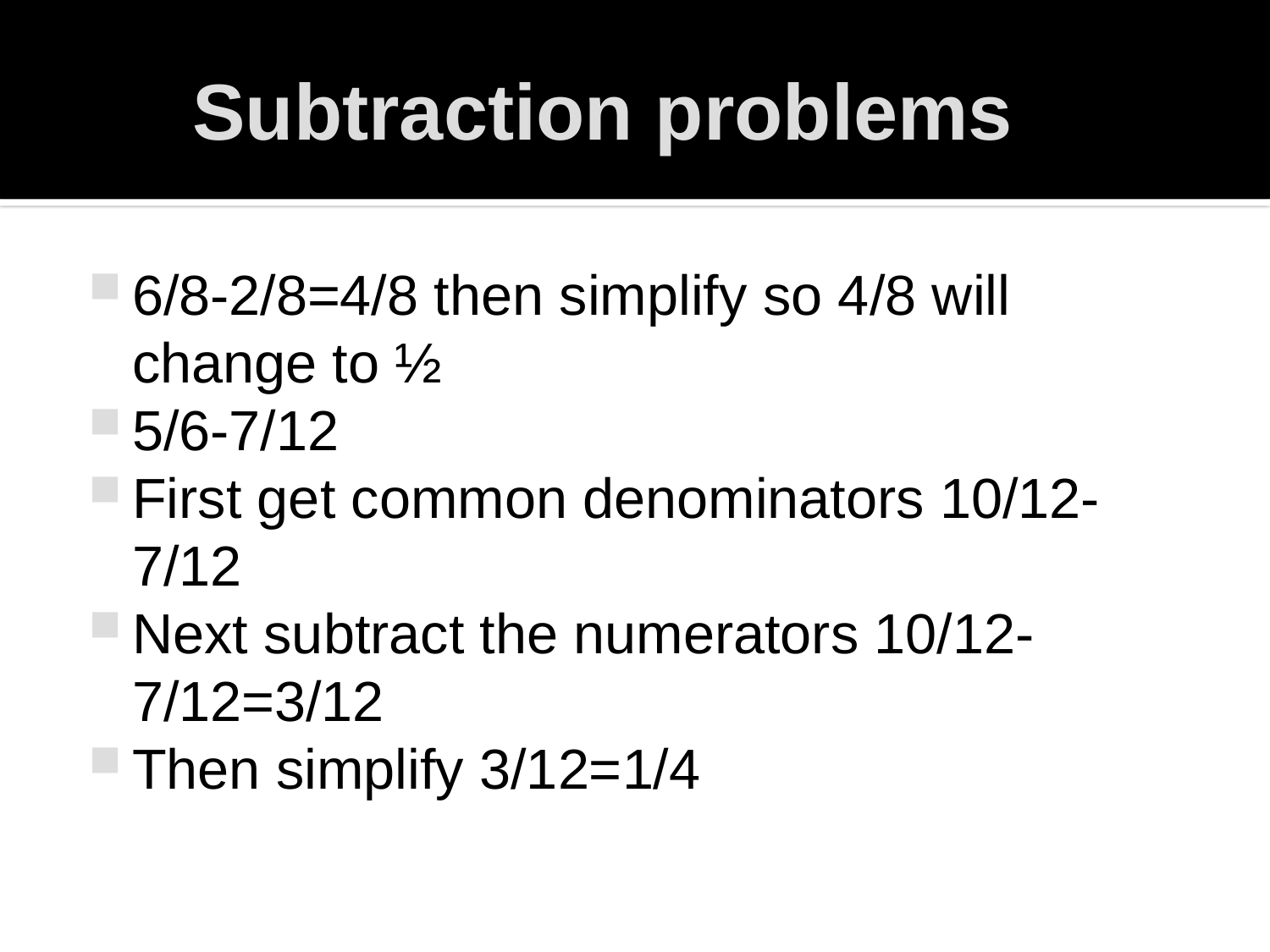

# Subtraction problems
6/8-2/8=4/8 then simplify so 4/8 will change to ½
5/6-7/12
First get common denominators 10/12-7/12
Next subtract the numerators 10/12-7/12=3/12
Then simplify 3/12=1/4